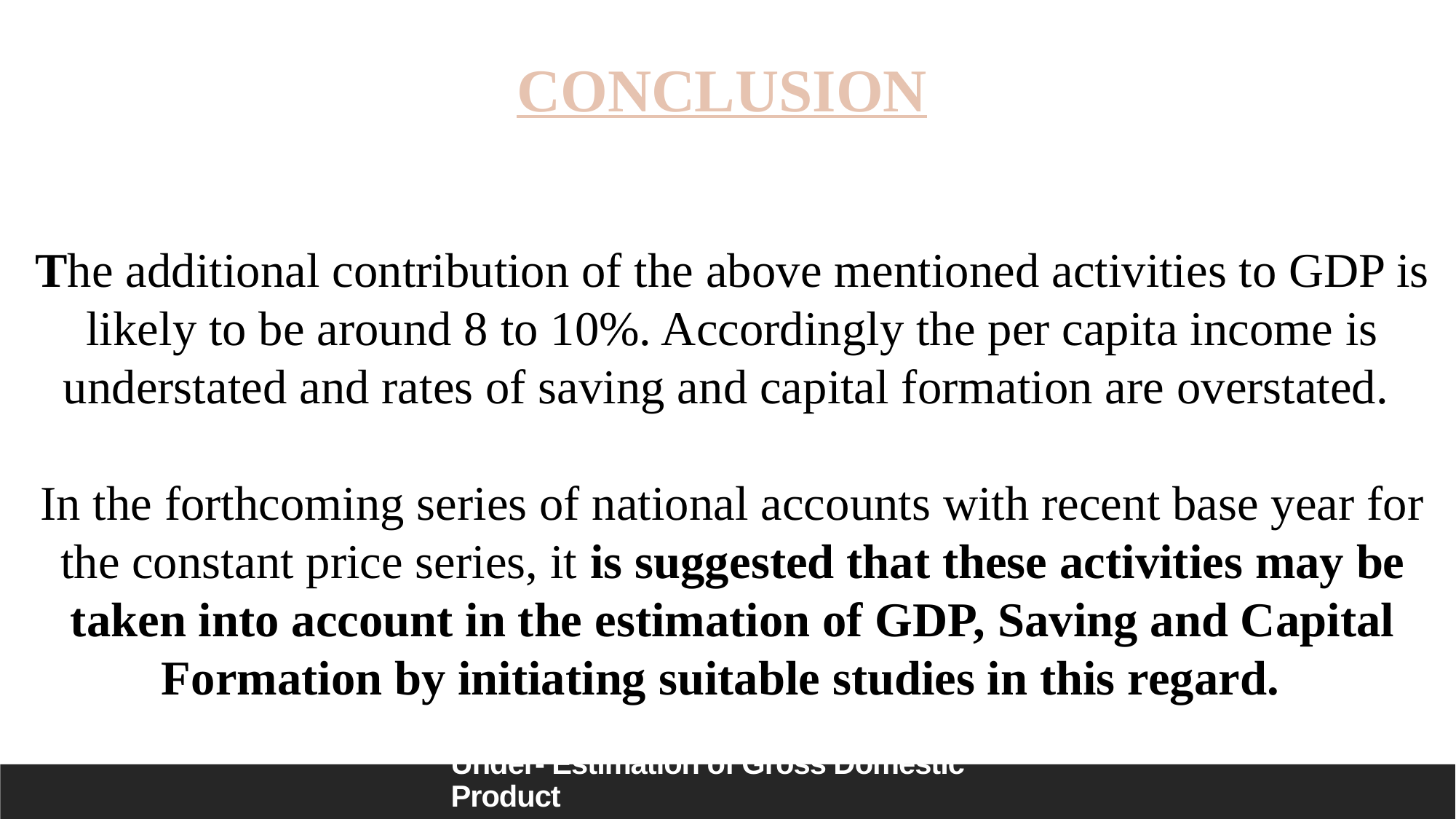

CONCLUSION

The additional contribution of the above mentioned activities to GDP is likely to be around 8 to 10%. Accordingly the per capita income is understated and rates of saving and capital formation are overstated.

In the forthcoming series of national accounts with recent base year for the constant price series, it is suggested that these activities may be taken into account in the estimation of GDP, Saving and Capital Formation by initiating suitable studies in this regard.
Under- Estimation of Gross Domestic Product